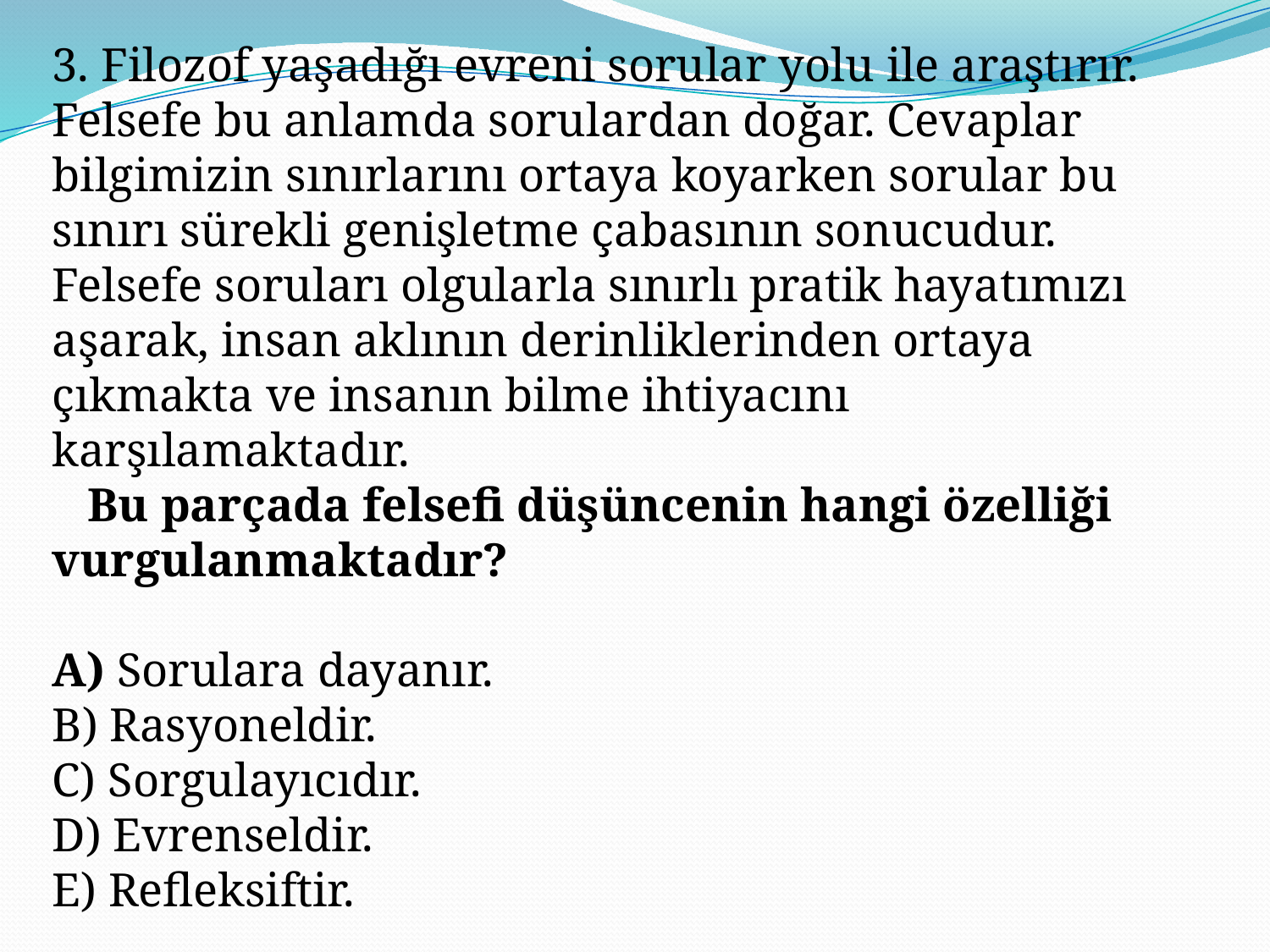

3. Filozof yaşadığı evreni sorular yolu ile araştırır. Felsefe bu anlamda sorulardan doğar. Cevaplar bilgimizin sınırlarını ortaya koyarken sorular bu sınırı sürekli genişletme çabasının sonucudur. Felsefe soruları olgularla sınırlı pratik hayatımızı aşarak, insan aklının derinliklerinden ortaya çıkmakta ve insanın bilme ihtiyacını karşılamaktadır.
   Bu parçada felsefi düşüncenin hangi özelliği vurgulanmaktadır?

A) Sorulara dayanır.
B) Rasyoneldir.
C) Sorgulayıcıdır.
D) Evrenseldir.
E) Refleksiftir.